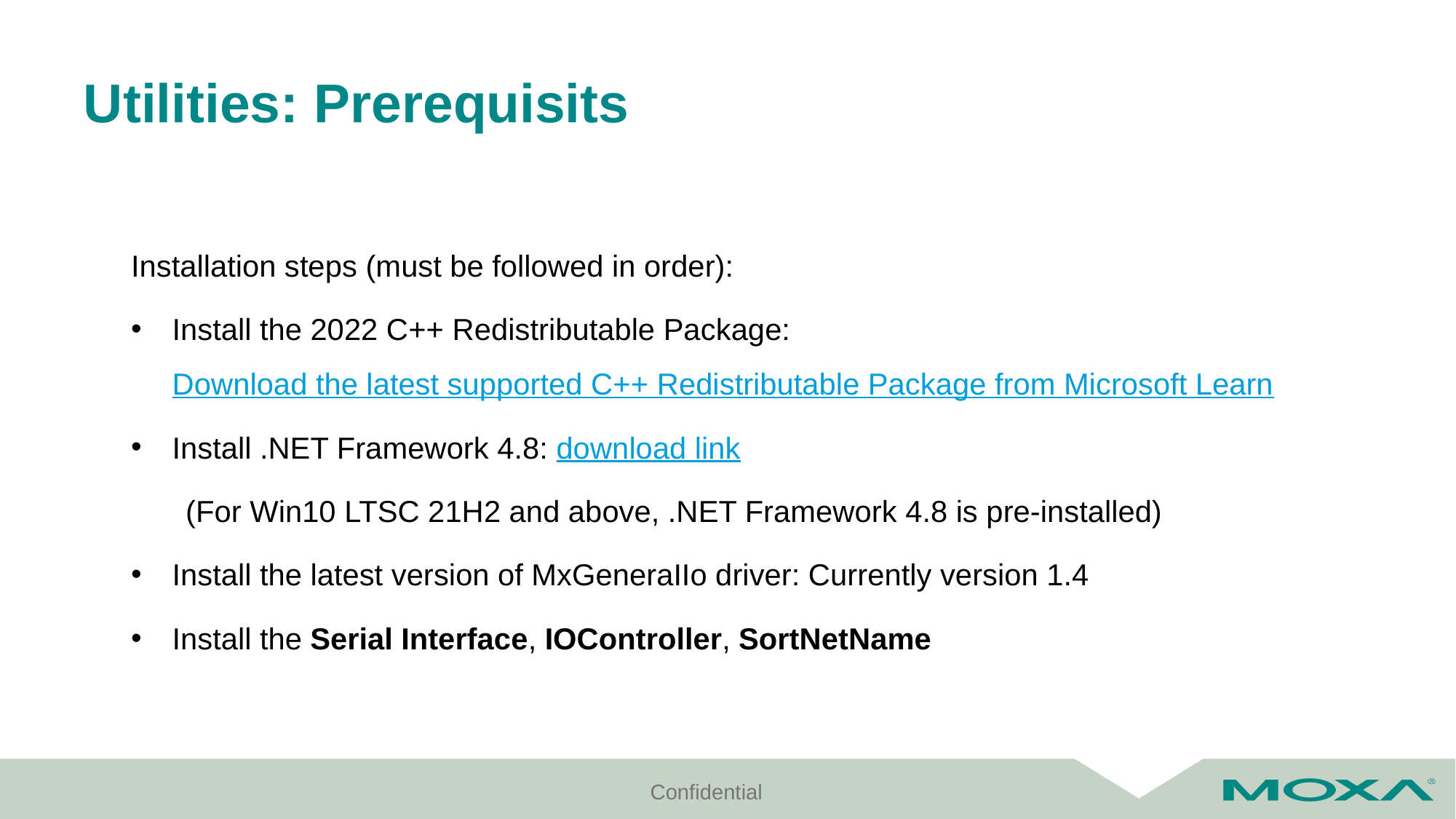

# Utilities: Prerequisits

Installation steps (must be followed in order):
Install the 2022 C++ Redistributable Package: Download the latest supported C++ Redistributable Package from Microsoft Learn
Install .NET Framework 4.8: download link
(For Win10 LTSC 21H2 and above, .NET Framework 4.8 is pre-installed)
Install the latest version of MxGeneraIIo driver: Currently version 1.4
Install the Serial Interface, IOController, SortNetName